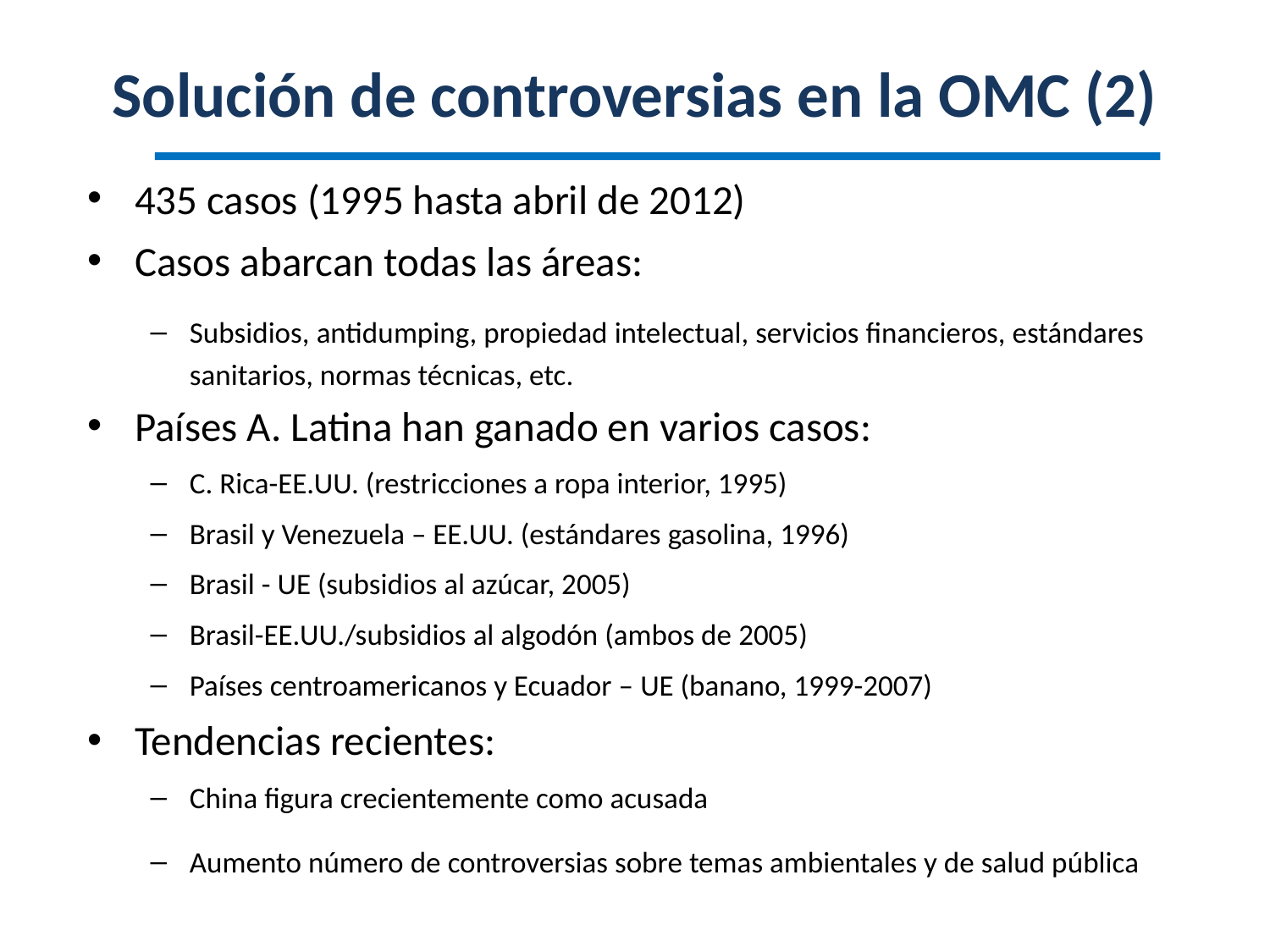

# Solución de controversias en la OMC (2)

435 casos (1995 hasta abril de 2012)
Casos abarcan todas las áreas:
Subsidios, antidumping, propiedad intelectual, servicios financieros, estándares sanitarios, normas técnicas, etc.
Países A. Latina han ganado en varios casos:
C. Rica-EE.UU. (restricciones a ropa interior, 1995)
Brasil y Venezuela – EE.UU. (estándares gasolina, 1996)
Brasil - UE (subsidios al azúcar, 2005)
Brasil-EE.UU./subsidios al algodón (ambos de 2005)
Países centroamericanos y Ecuador – UE (banano, 1999-2007)
Tendencias recientes:
China figura crecientemente como acusada
Aumento número de controversias sobre temas ambientales y de salud pública